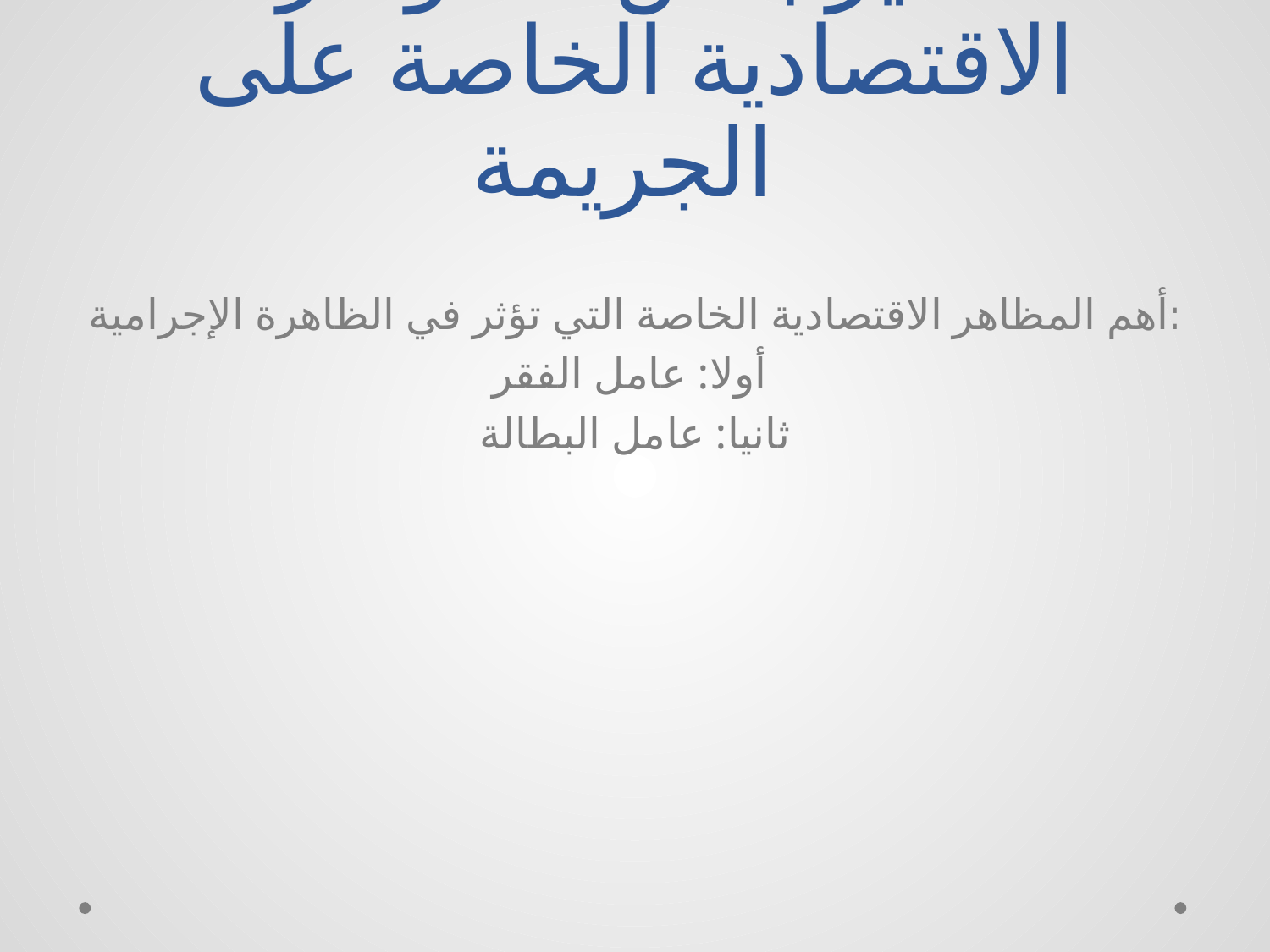

# تأثير بعض الظواهر الاقتصادية الخاصة على الجريمة

أهم المظاهر الاقتصادية الخاصة التي تؤثر في الظاهرة الإجرامية:
أولا: عامل الفقر
ثانيا: عامل البطالة